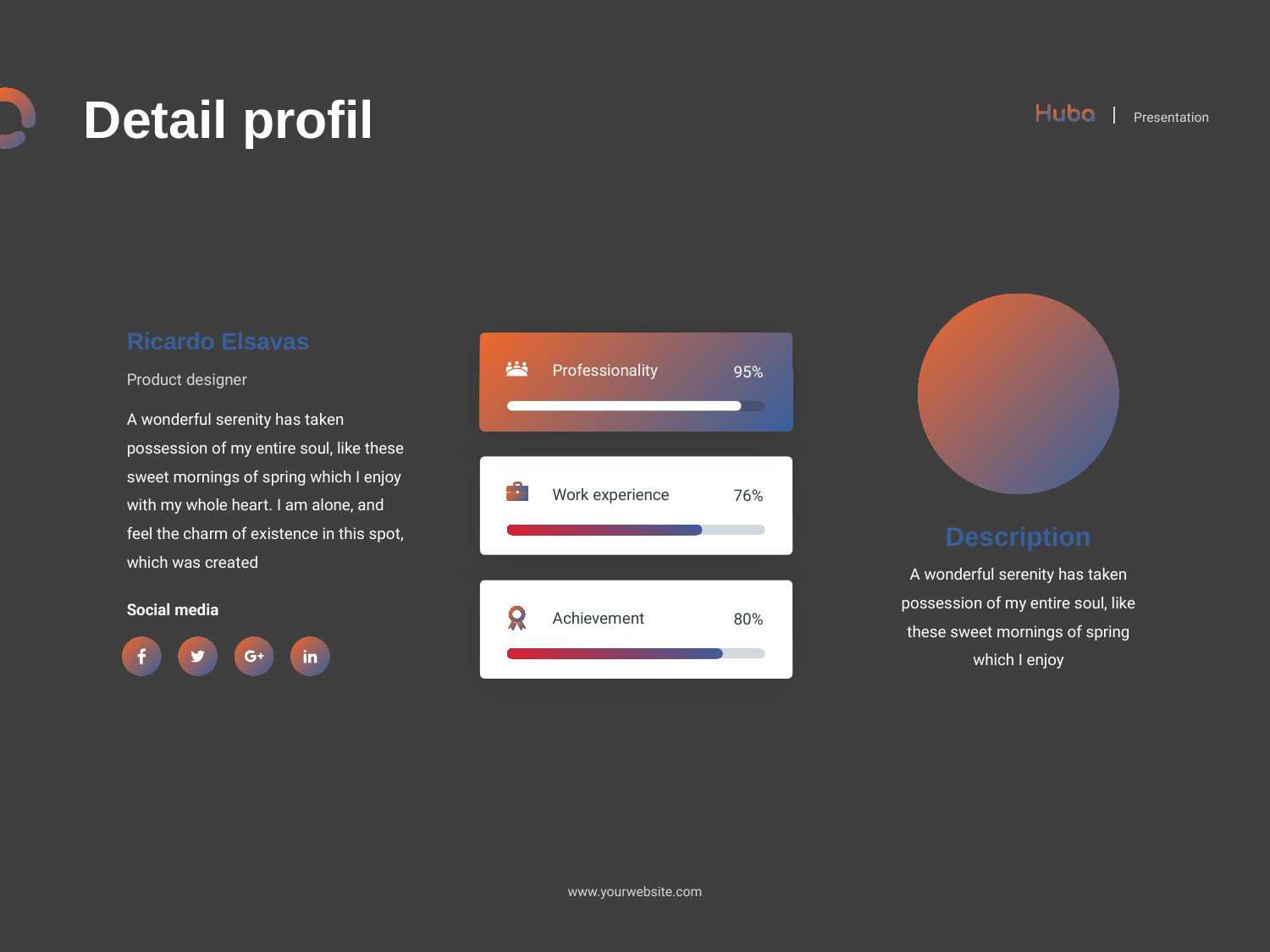

Detail profil

Presentation

Ricardo Elsavas

Product designer
Professionality
95%

A wonderful serenity has taken possession of my entire soul, like these sweet mornings of spring which I enjoy with my whole heart. I am alone, and feel the charm of existence in this spot, which was created

Work experience
76%

Description

A wonderful serenity has taken possession of my entire soul, like these sweet mornings of spring which I enjoy

Social media
Achievement
80%

www.yourwebsite.com